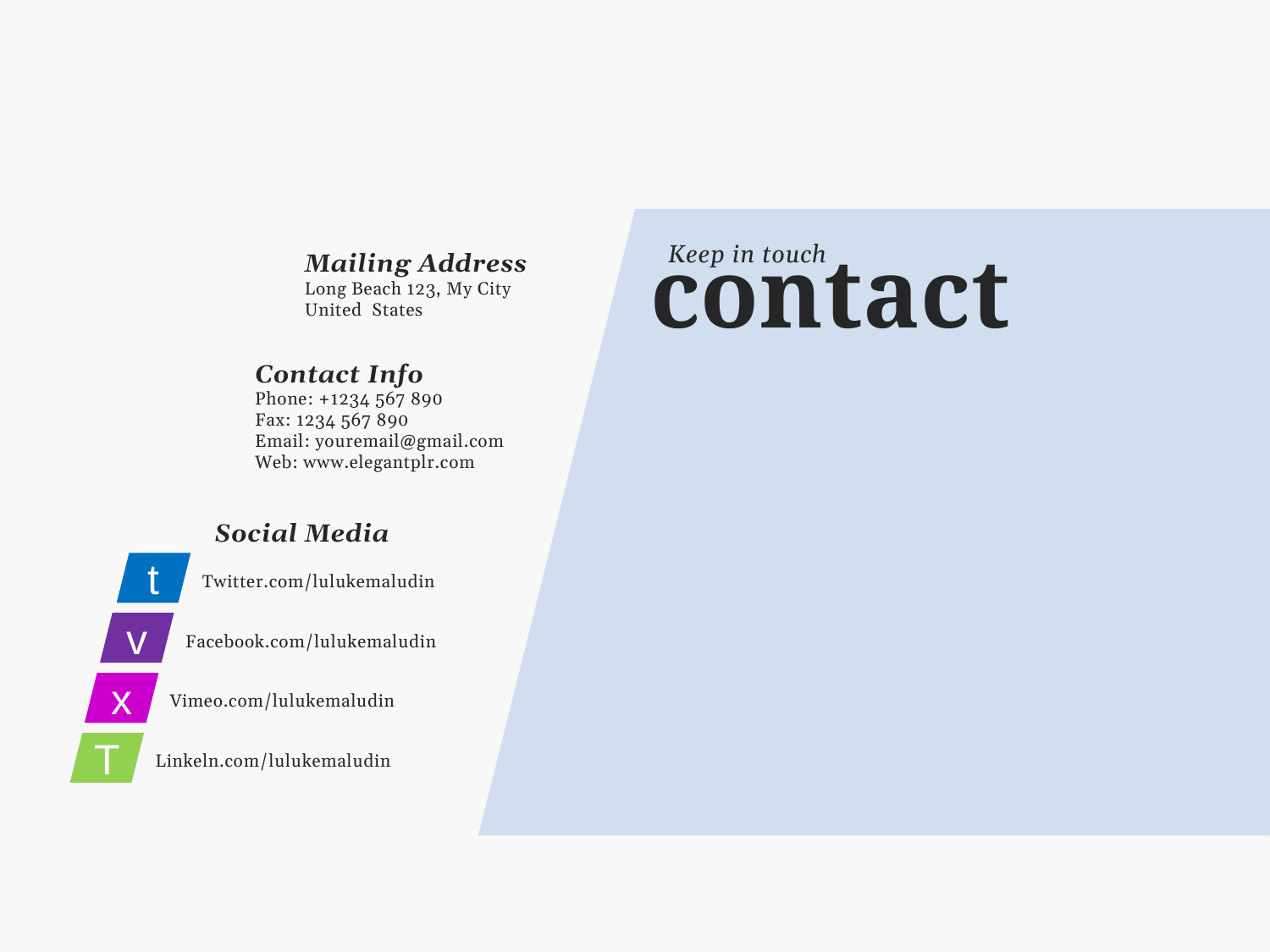

contact
Keep in touch
Mailing Address
Long Beach 123, My City
United  States
Contact Info
Phone: +1234 567 890
Fax: 1234 567 890
Email: youremail@gmail.com
Web: www.elegantplr.com
Social Media
t
Twitter.com/lulukemaludin
v
Facebook.com/lulukemaludin
x
Vimeo.com/lulukemaludin
T
Linkeln.com/lulukemaludin